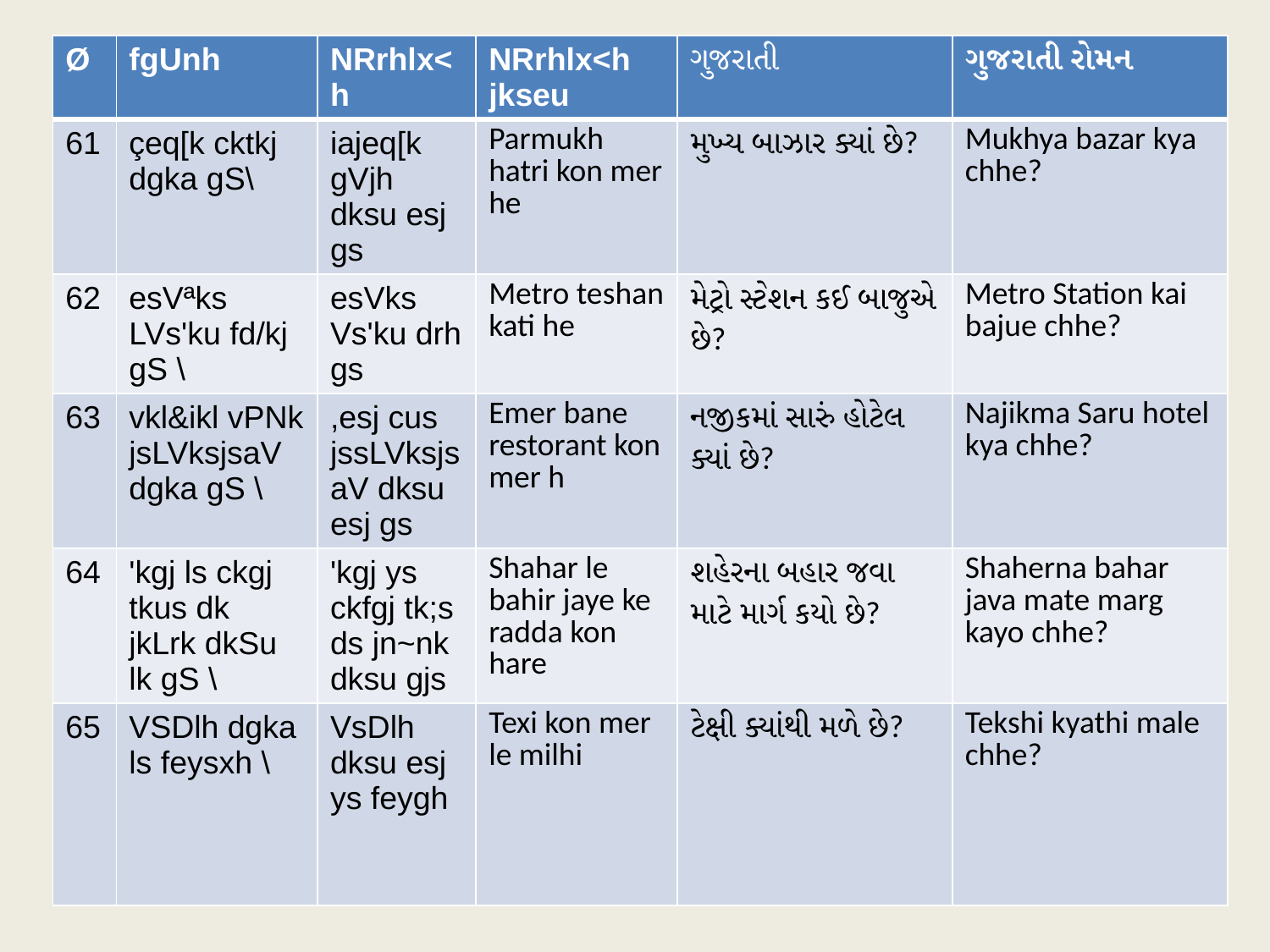

| Ø | fgUnh | NRrhlx<h | NRrhlx<h jkseu | ગુજરાતી | ગુજરાતી રોમન |
| --- | --- | --- | --- | --- | --- |
| 61 | çeq[k cktkj dgka gS\ | iajeq[k gVjh dksu esj gs | Parmukh hatri kon mer he | મુખ્ય બાઝાર ક્યાં છે? | Mukhya bazar kya chhe? |
| 62 | esVªks LVs'ku fd/kj gS \ | esVks Vs'ku drh gs | Metro teshan kati he | મેટ્રો સ્ટેશન કઈ બાજુએ છે? | Metro Station kai bajue chhe? |
| 63 | vkl&ikl vPNk jsLVksjsaV dgka gS \ | ,esj cus jssLVksjsaV dksu esj gs | Emer bane restorant kon mer h | નજીકમાં સારું હોટેલ ક્યાં છે? | Najikma Saru hotel kya chhe? |
| 64 | 'kgj ls ckgj tkus dk jkLrk dkSu lk gS \ | 'kgj ys ckfgj tk;s ds jn~nk dksu gjs | Shahar le bahir jaye ke radda kon hare | શહેરના બહાર જવા માટે માર્ગ કયો છે? | Shaherna bahar java mate marg kayo chhe? |
| 65 | VSDlh dgka ls feysxh \ | VsDlh dksu esj ys feygh | Texi kon mer le milhi | ટેક્ષી ક્યાંથી મળે છે? | Tekshi kyathi male chhe? |
#